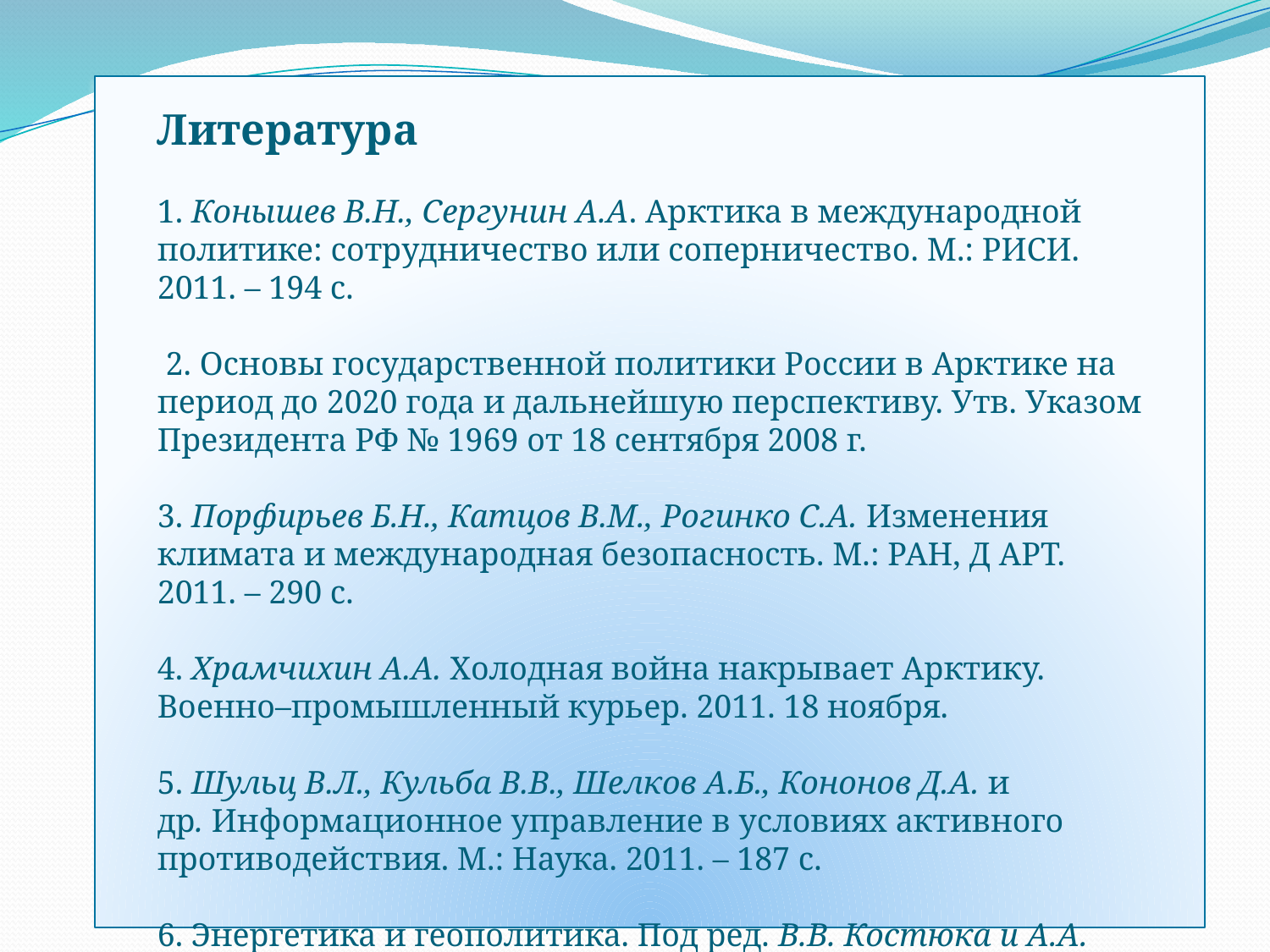

Литература

1. Конышев В.Н., Сергунин А.А. Арктика в международной политике: сотрудничество или соперничество. М.: РИСИ. 2011. – 194 с.

 2. Основы государственной политики России в Арктике на период до 2020 года и дальнейшую перспективу. Утв. Указом Президента РФ № 1969 от 18 сентября 2008 г.

3. Порфирьев Б.Н., Катцов В.М., Рогинко С.А. Изменения климата и международная безопасность. М.: РАН, Д АРТ. 2011. – 290 с.

4. Храмчихин А.А. Холодная война накрывает Арктику. Военно–промышленный курьер. 2011. 18 ноября.

5. Шульц В.Л., Кульба В.В., Шелков А.Б., Кононов Д.А. и др. Информационное управление в условиях активного противодействия. М.: Наука. 2011. – 187 с.

6. Энергетика и геополитика. Под ред. В.В. Костюка и А.А. Макарова. М.: Наука. 2011. – 397 с.